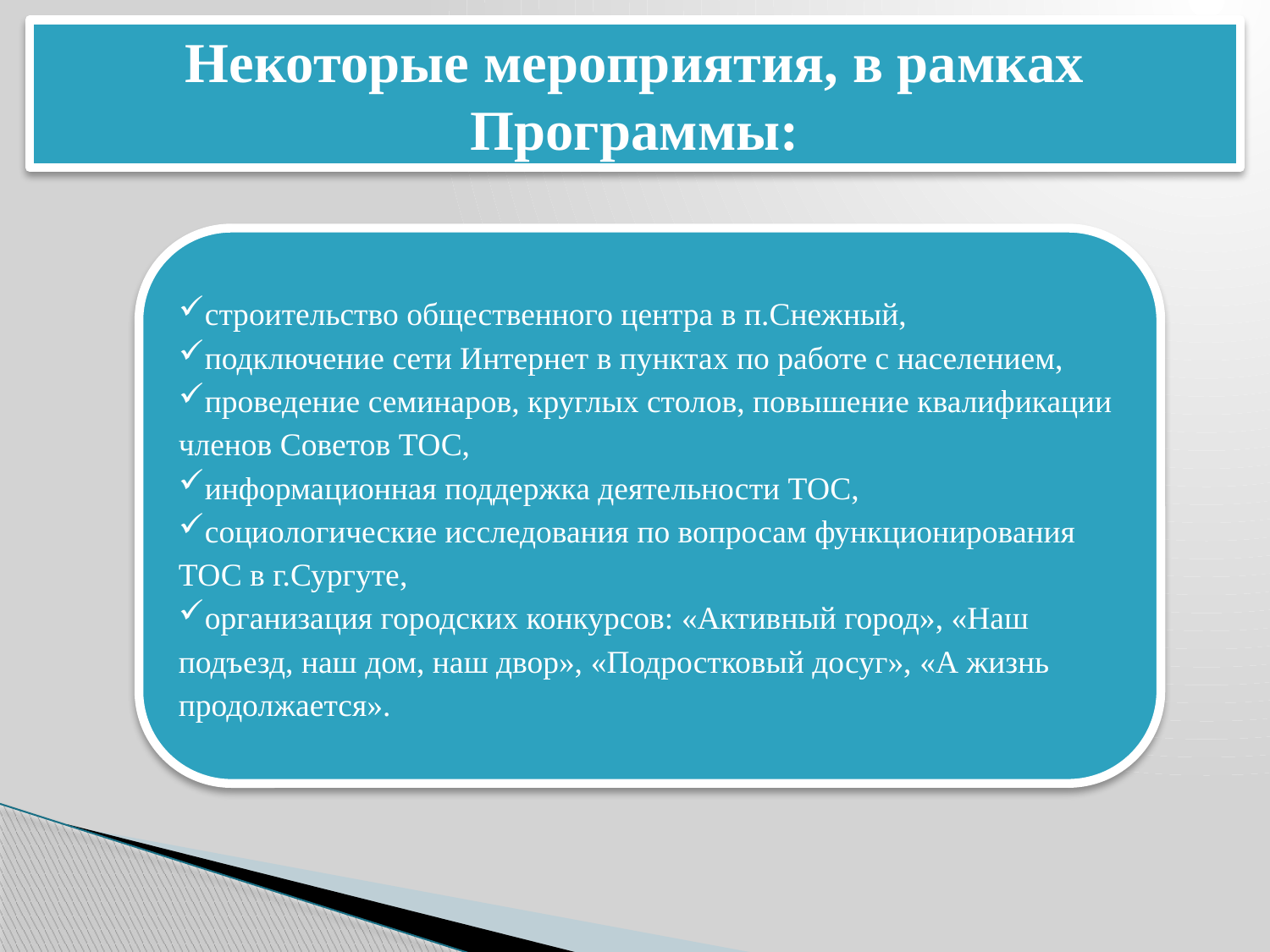

Некоторые мероприятия, в рамках Программы:
строительство общественного центра в п.Снежный,
подключение сети Интернет в пунктах по работе с населением,
проведение семинаров, круглых столов, повышение квалификации членов Советов ТОС,
информационная поддержка деятельности ТОС,
социологические исследования по вопросам функционирования ТОС в г.Сургуте,
организация городских конкурсов: «Активный город», «Наш подъезд, наш дом, наш двор», «Подростковый досуг», «А жизнь продолжается».